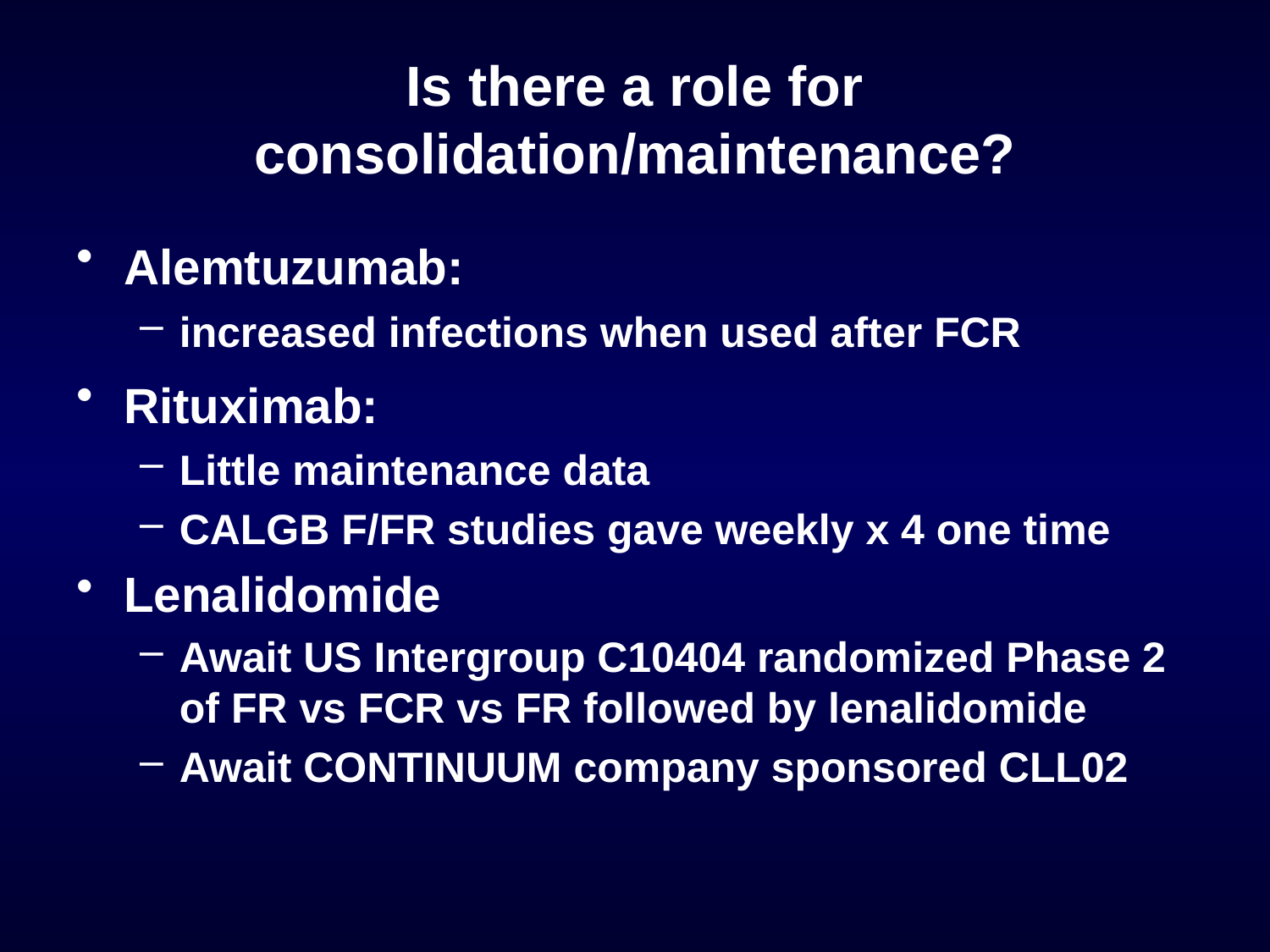

# Is there a role for consolidation/maintenance?
Alemtuzumab:
increased infections when used after FCR
Rituximab:
Little maintenance data
CALGB F/FR studies gave weekly x 4 one time
Lenalidomide
Await US Intergroup C10404 randomized Phase 2 of FR vs FCR vs FR followed by lenalidomide
Await CONTINUUM company sponsored CLL02